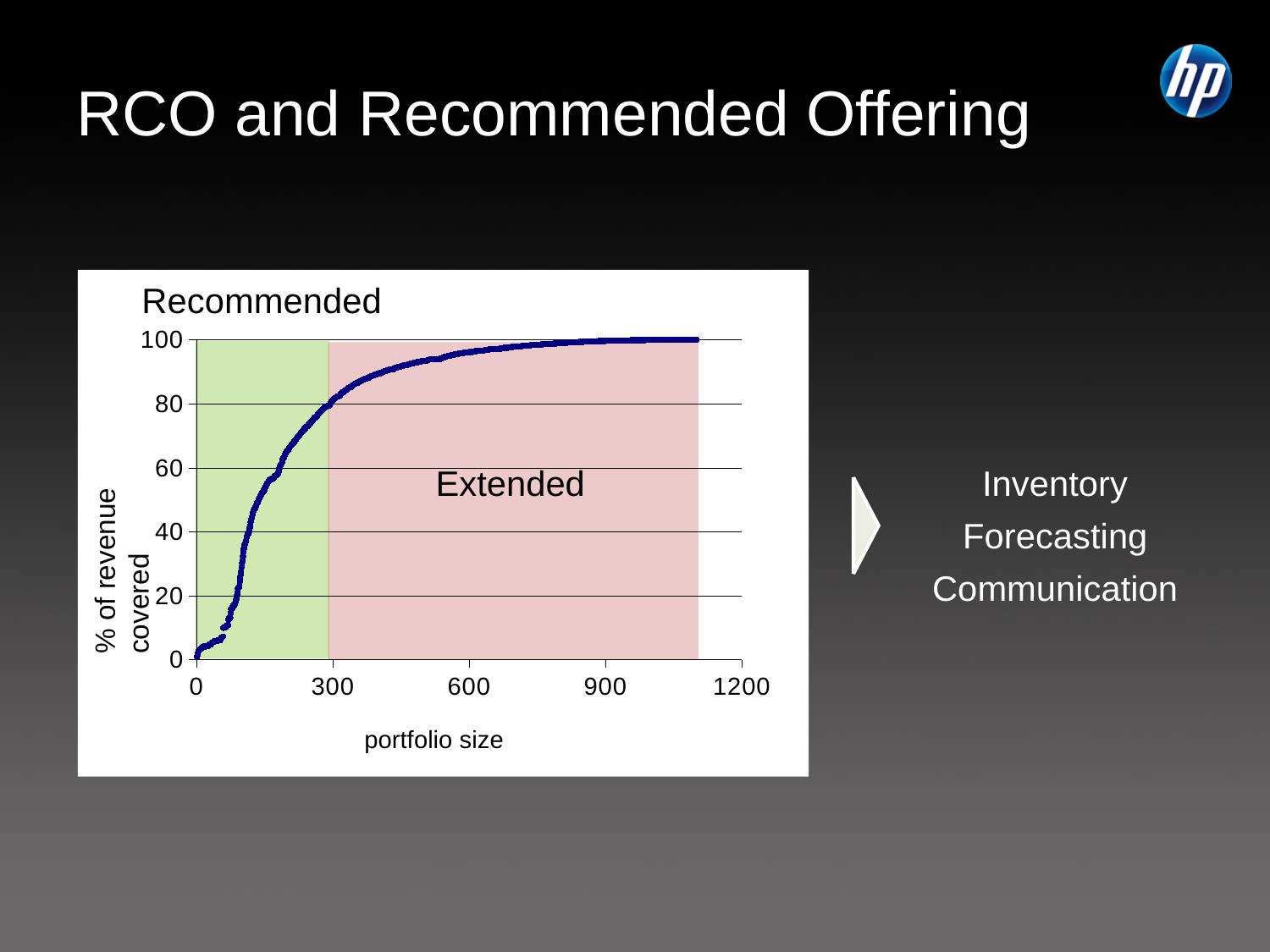

RCO and Recommended Offering

### Chart

| Category |  |
|---|---|
Recommended

Extended
Inventory
Forecasting
Communication
% of revenue covered

portfolio size